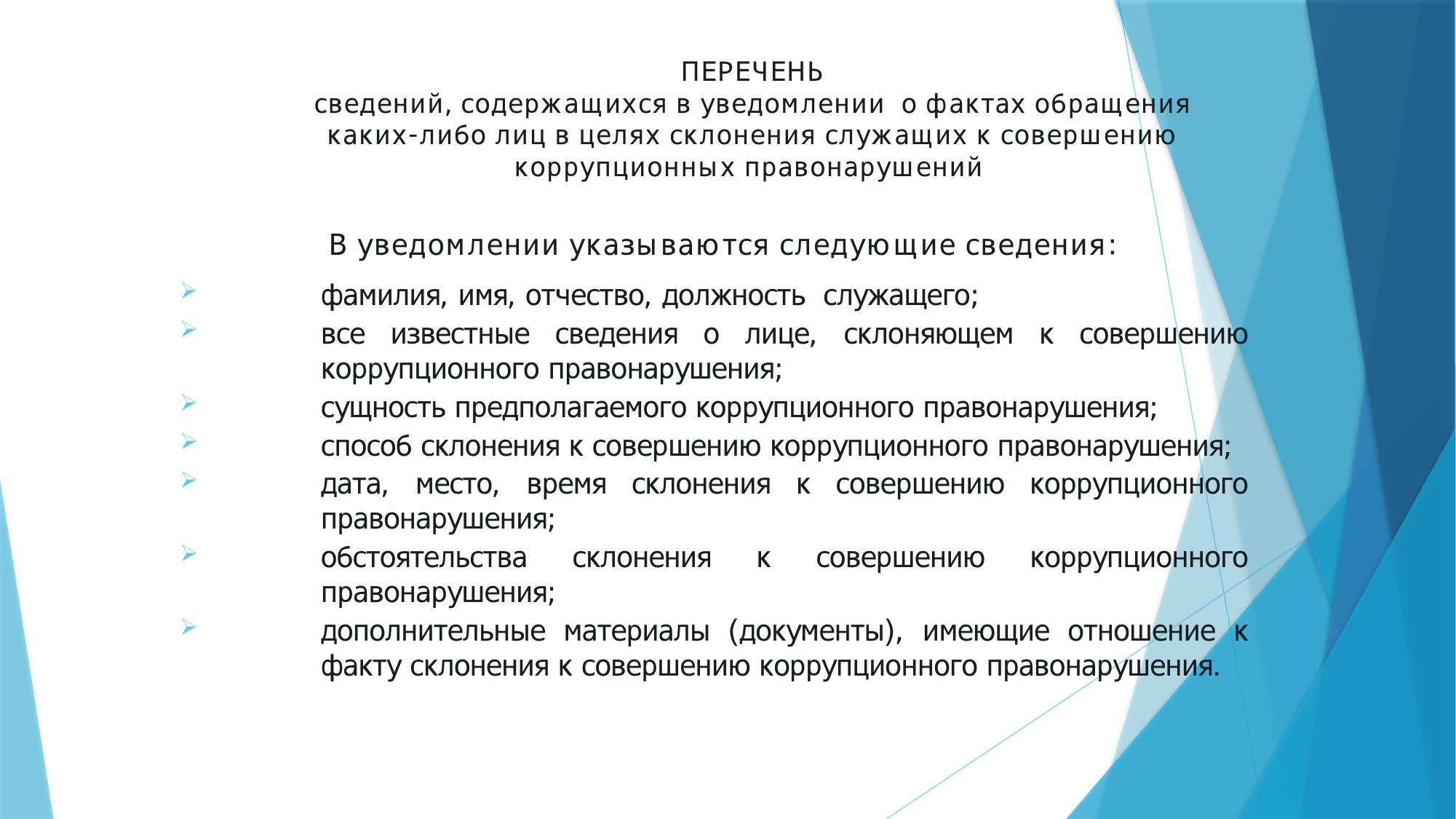

# ПЕРЕЧЕНЬ сведений, содержащихся в уведомлении  о фактах обращения каких-либо лиц в целях склонения служащих к совершению коррупционных правонарушений
 В уведомлении указываются следующие сведения:

фамилия, имя, отчество, должность  служащего;
все известные сведения о лице, склоняющем к совершению коррупционного правонарушения;
сущность предполагаемого коррупционного правонарушения;
способ склонения к совершению коррупционного правонарушения;
дата, место, время склонения к совершению коррупционного правонарушения;
обстоятельства склонения к совершению коррупционного правонарушения;
дополнительные материалы (документы), имеющие отношение к факту склонения к совершению коррупционного правонарушения.